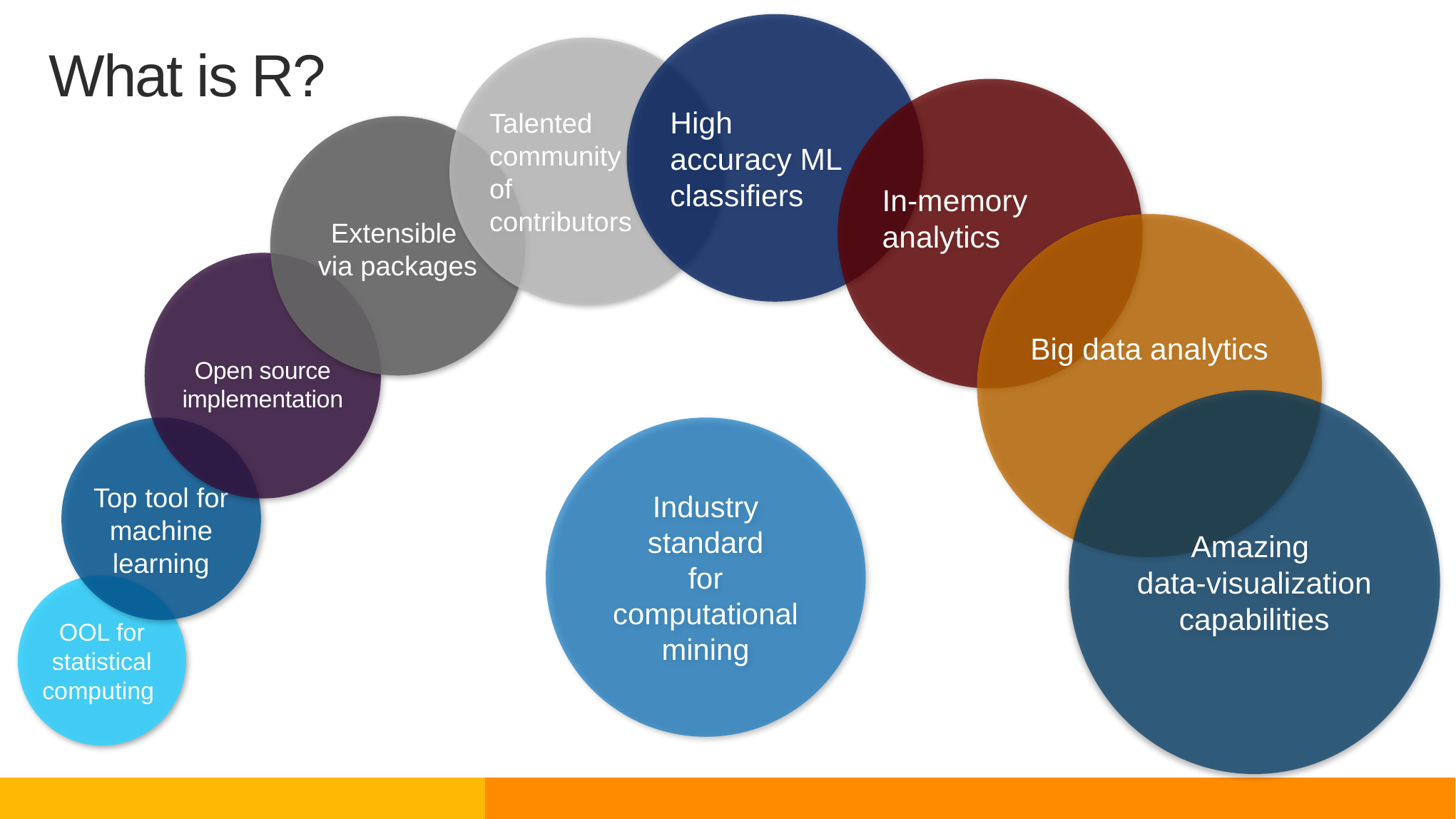

High
accuracy ML classifiers
# What is R?
Talented community of contributors
In-memory analytics
Extensible
via packages
Big data analytics
Open source implementation
Amazing
data-visualization capabilities
Top tool for machine learning
Industry standard
for computational mining
OOL for statistical computing